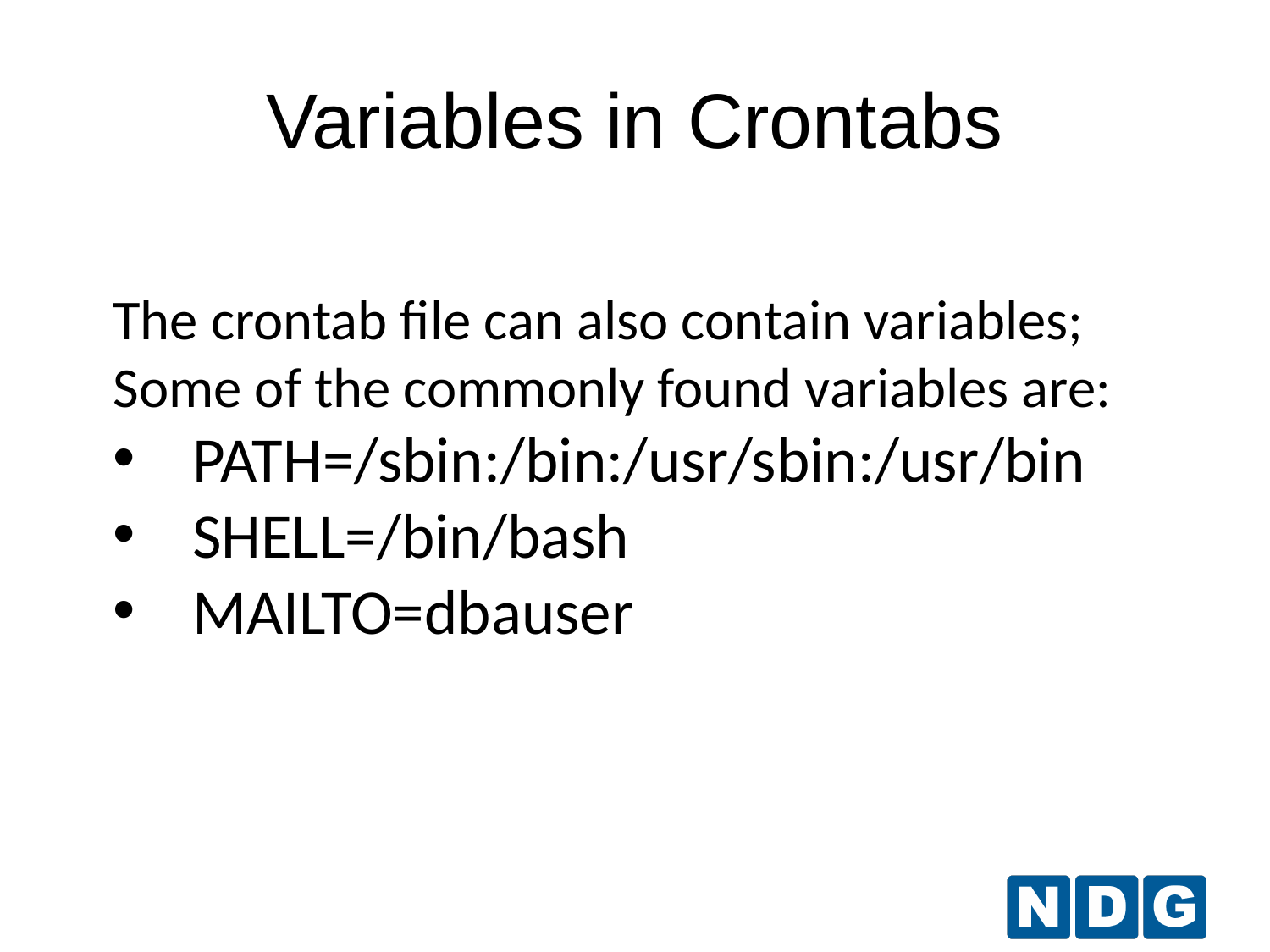

Variables in Crontabs
The crontab file can also contain variables;  Some of the commonly found variables are:
PATH=/sbin:/bin:/usr/sbin:/usr/bin
SHELL=/bin/bash
MAILTO=dbauser